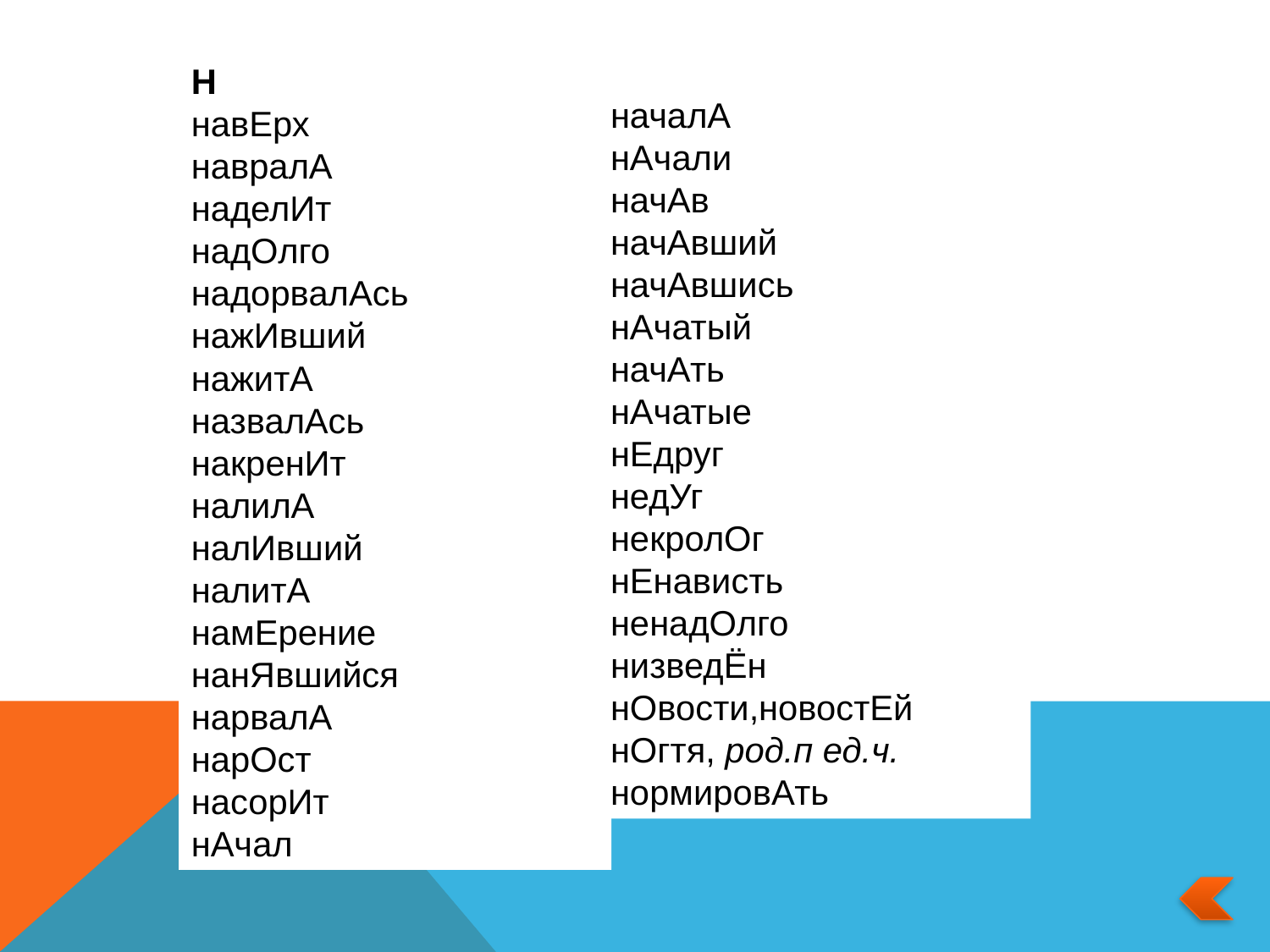

Н
навЕрх
навралА
наделИт
надОлго
надорвалАсь
нажИвший
нажитА
назвалАсь
накренИт
налилА
налИвший
налитА
намЕрение
нанЯвшийся
нарвалА
нарОст
насорИт
нАчал
началА
нАчали
начАв
начАвший
начАвшись
нАчатый
начАть
нАчатые
нЕдруг
недУг
некролОг
нЕнависть
ненадОлго
низведЁн
нОвости,новостЕй
нОгтя, род.п ед.ч.
нормировАть